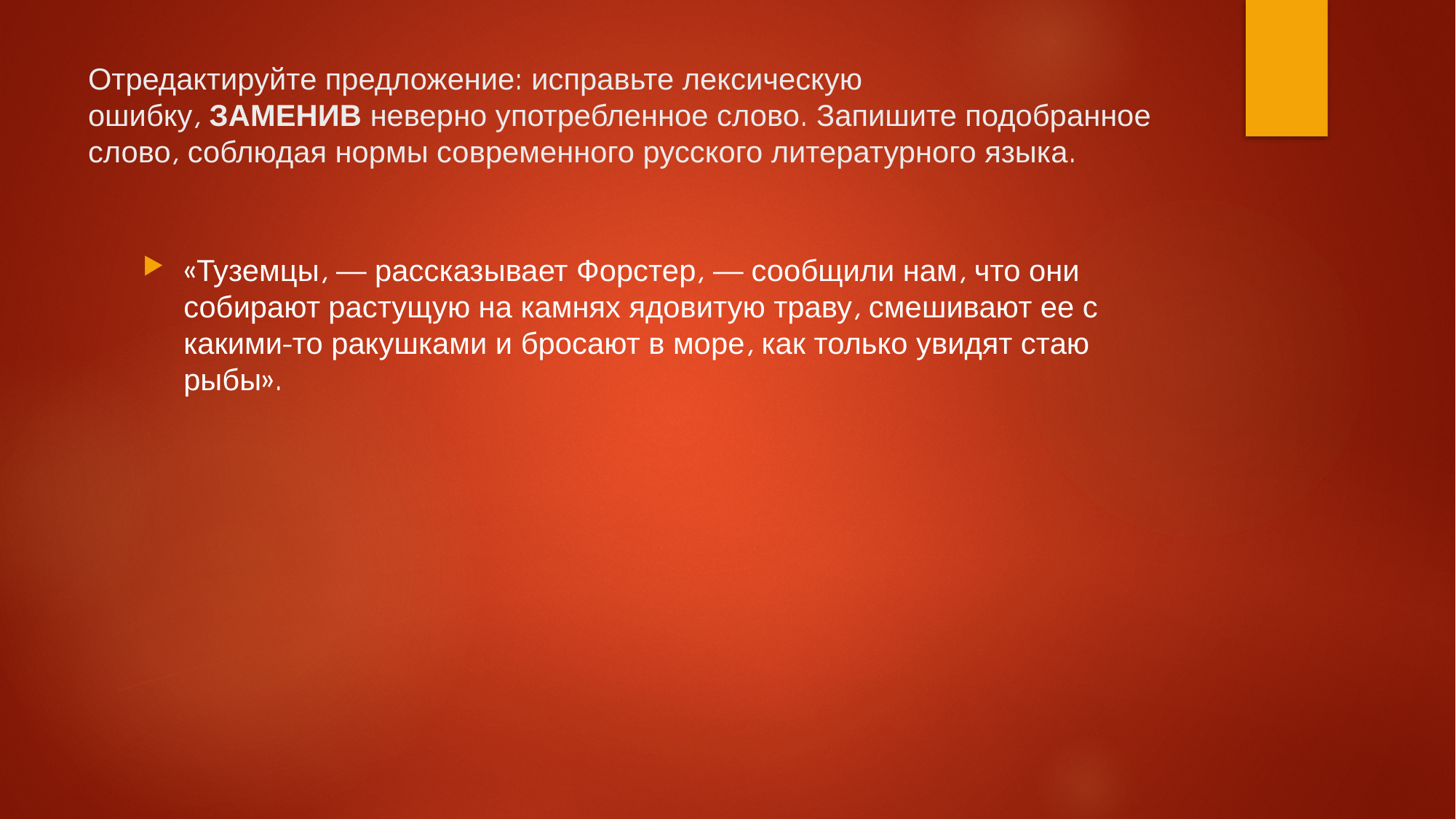

# Отредактируйте предложение: исправьте лексическую ошибку, ЗАМЕНИВ неверно употребленное слово. Запишите подобранное слово, соблюдая нормы современного русского литературного языка.
«Туземцы, — рассказывает Форстер, — сообщили нам, что они собирают растущую на камнях ядовитую траву, смешивают ее с какими-то ракушками и бросают в море, как только увидят стаю рыбы».